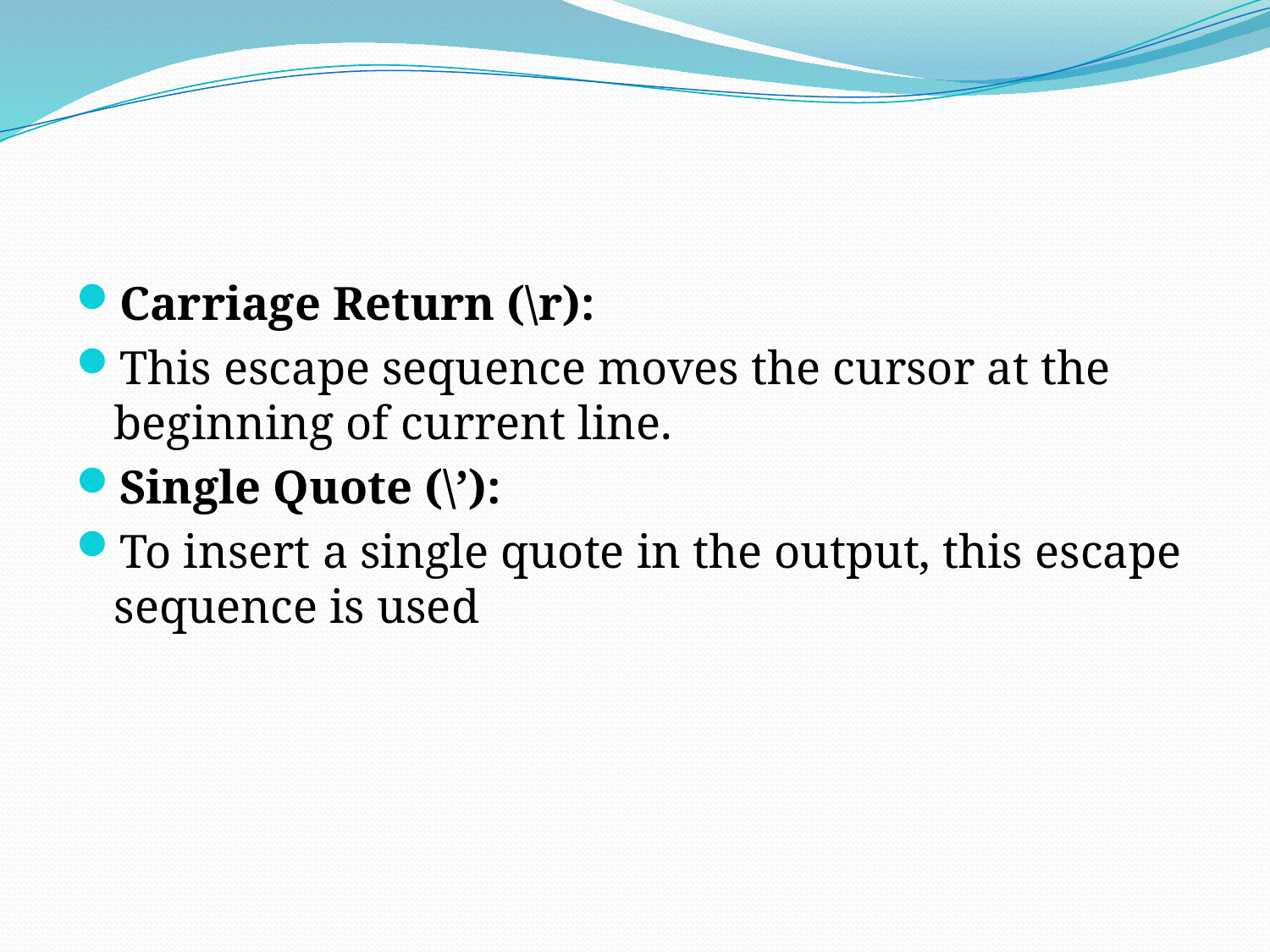

#
Carriage Return (\r):
This escape sequence moves the cursor at the beginning of current line.
Single Quote (\’):
To insert a single quote in the output, this escape sequence is used